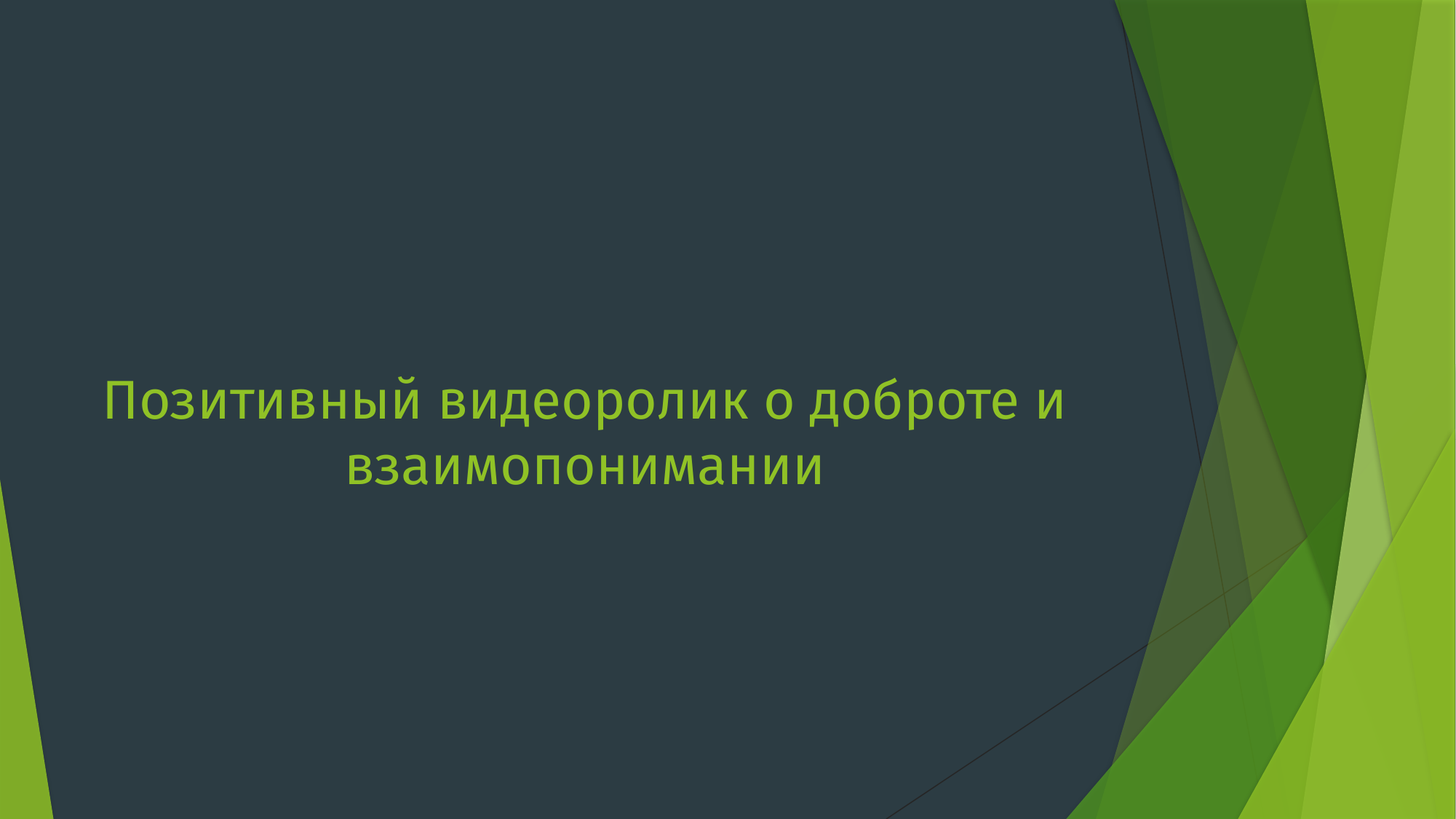

# Позитивный видеоролик о доброте и взаимопонимании